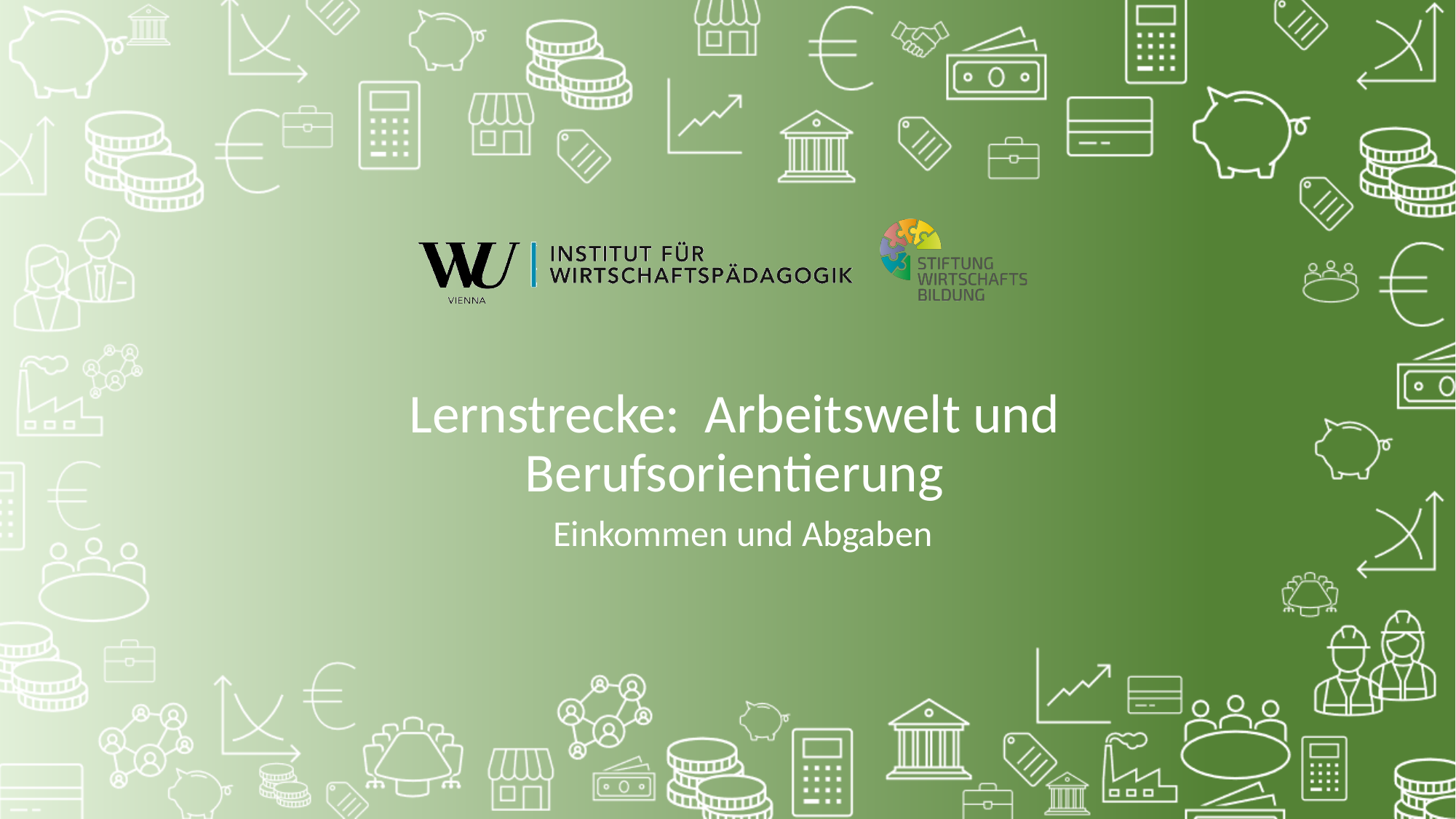

# Lernstrecke:  Arbeitswelt und Berufsorientierung
Einkommen und Abgaben